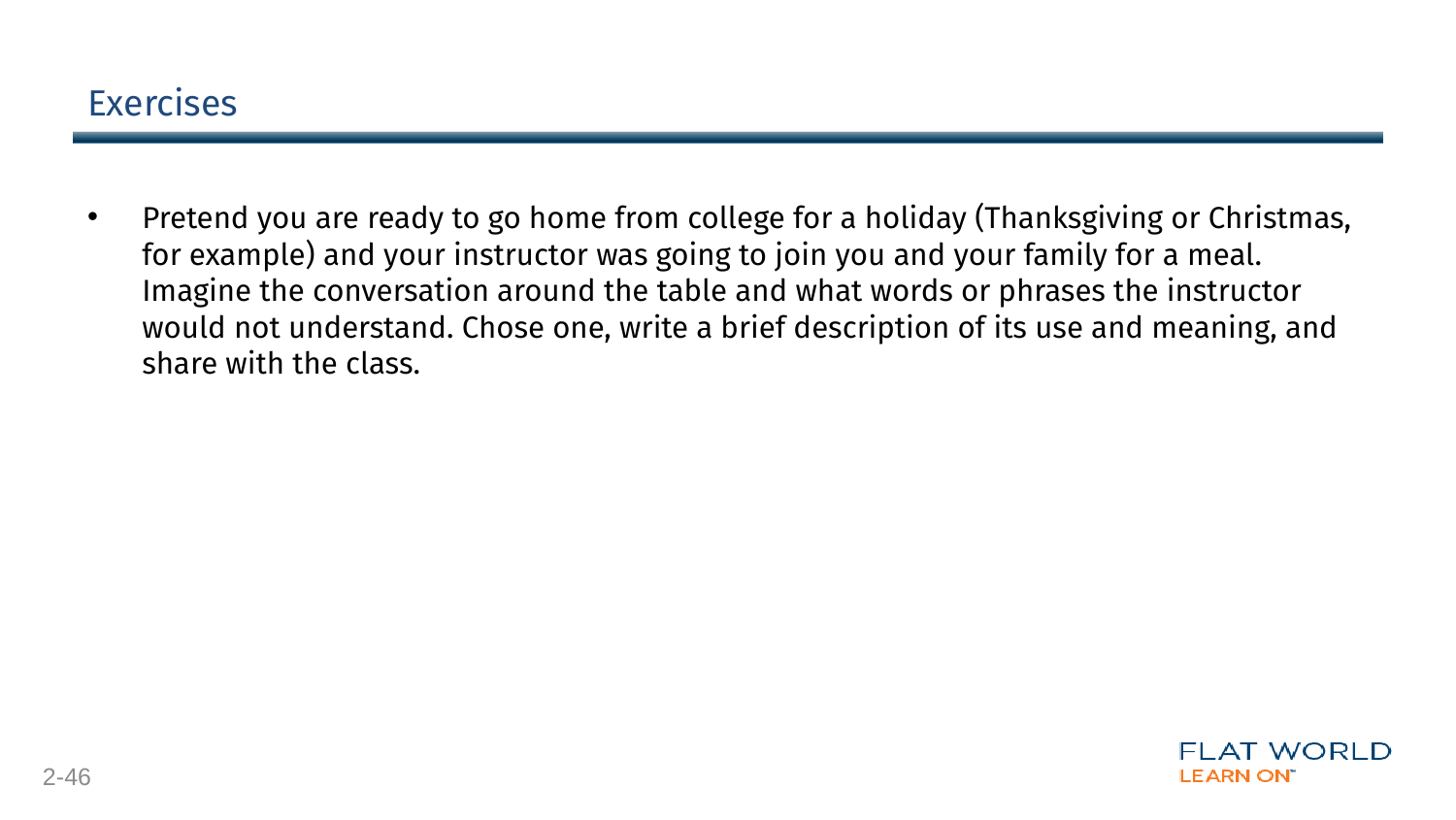

# Exercises
Pretend you are ready to go home from college for a holiday (Thanksgiving or Christmas, for example) and your instructor was going to join you and your family for a meal. Imagine the conversation around the table and what words or phrases the instructor would not understand. Chose one, write a brief description of its use and meaning, and share with the class.
2-46